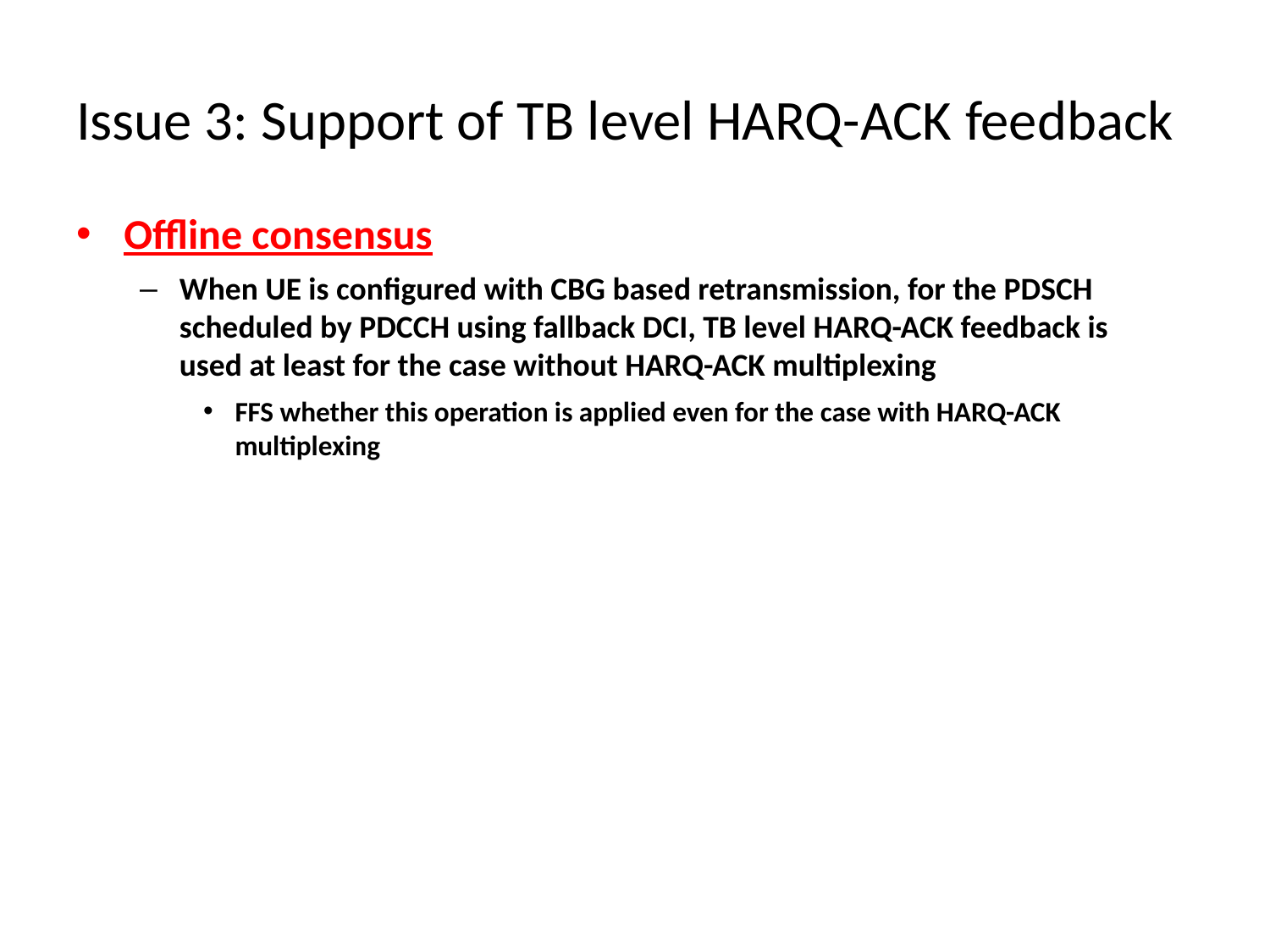

# Issue 3: Support of TB level HARQ-ACK feedback
Offline consensus
When UE is configured with CBG based retransmission, for the PDSCH scheduled by PDCCH using fallback DCI, TB level HARQ-ACK feedback is used at least for the case without HARQ-ACK multiplexing
FFS whether this operation is applied even for the case with HARQ-ACK multiplexing